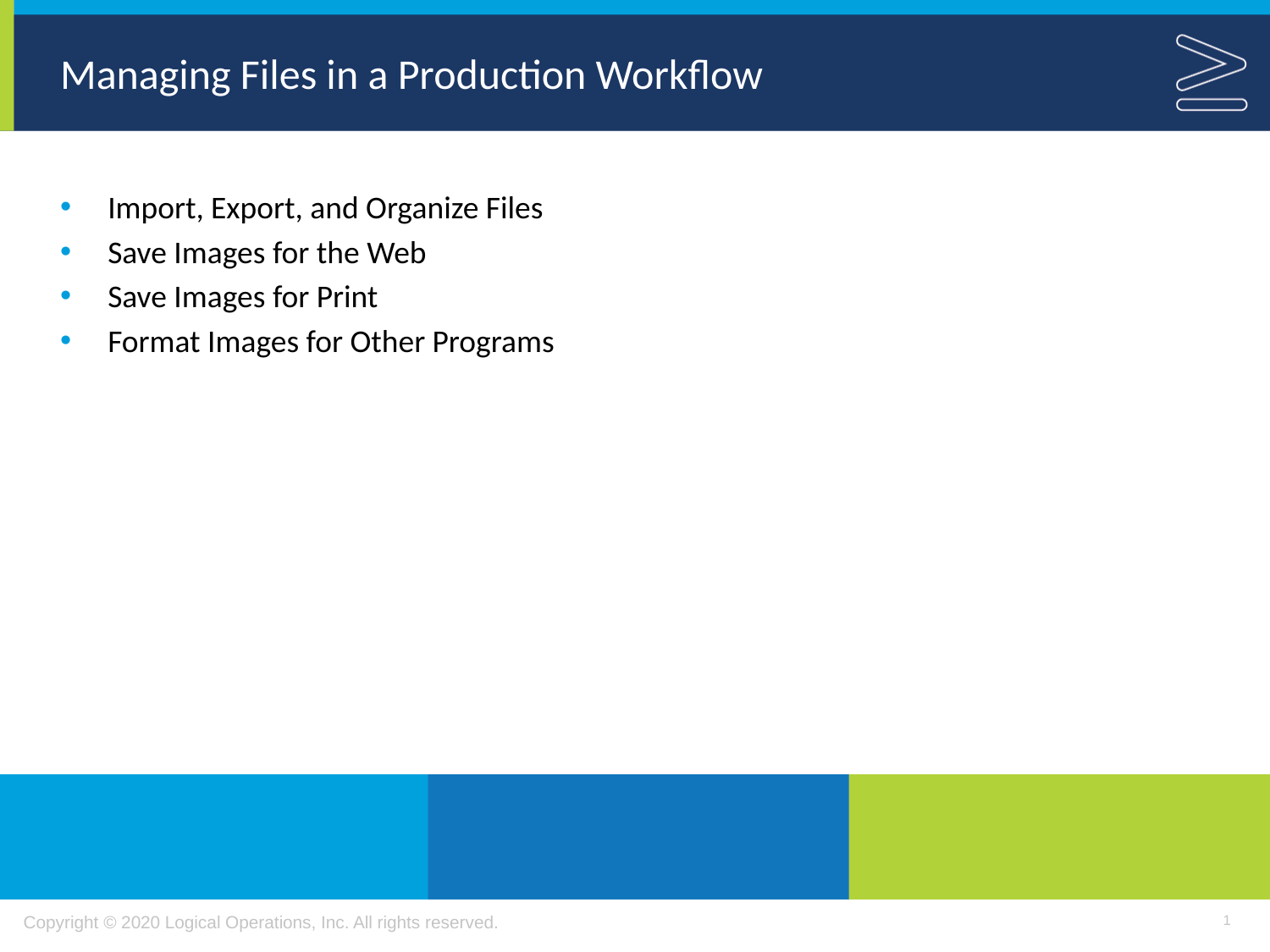

# Managing Files in a Production Workflow
Import, Export, and Organize Files
Save Images for the Web
Save Images for Print
Format Images for Other Programs
1